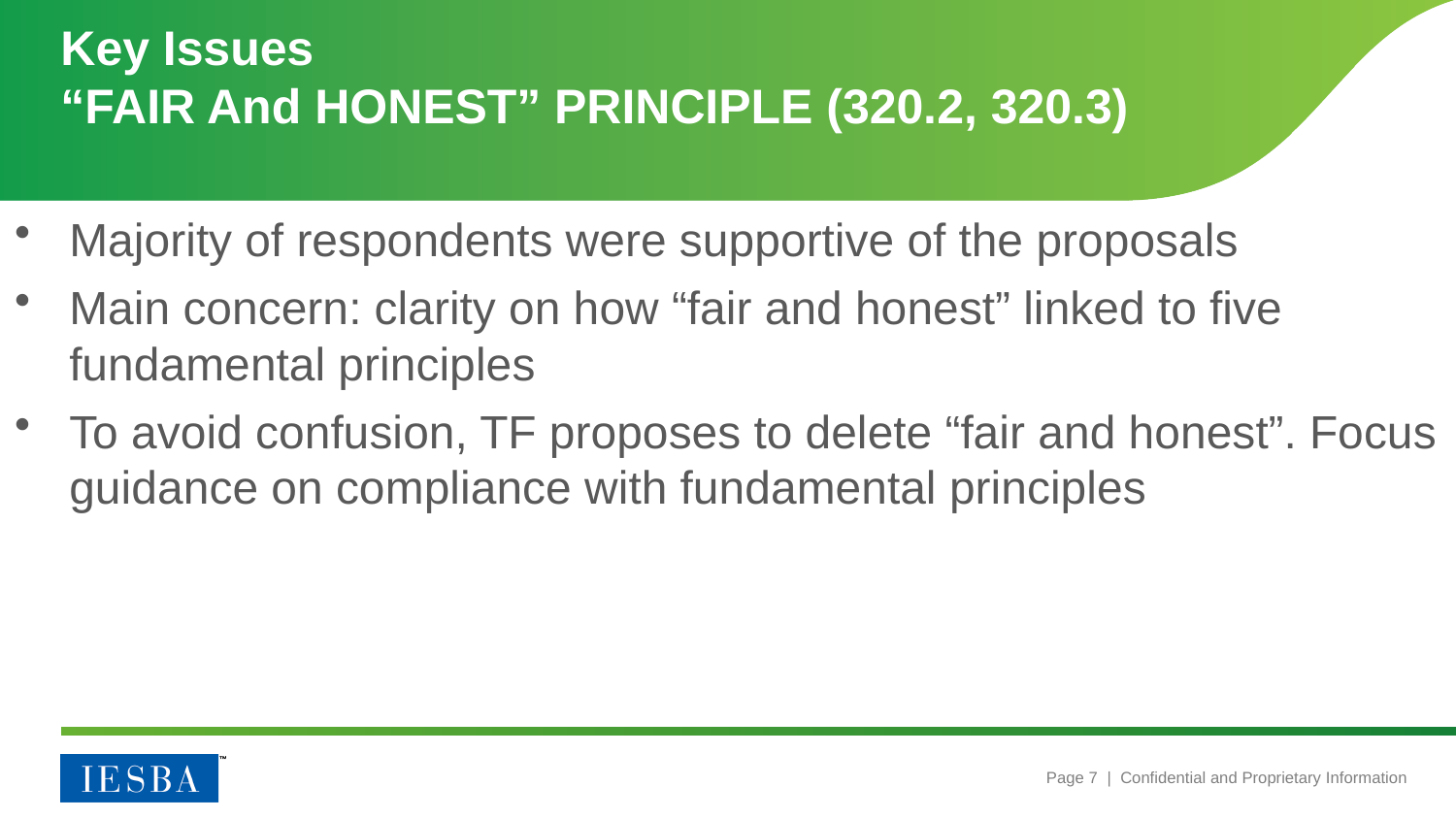

# Key Issues “Fair And Honest” Principle (320.2, 320.3)
Majority of respondents were supportive of the proposals
Main concern: clarity on how “fair and honest” linked to five fundamental principles
To avoid confusion, TF proposes to delete “fair and honest”. Focus guidance on compliance with fundamental principles